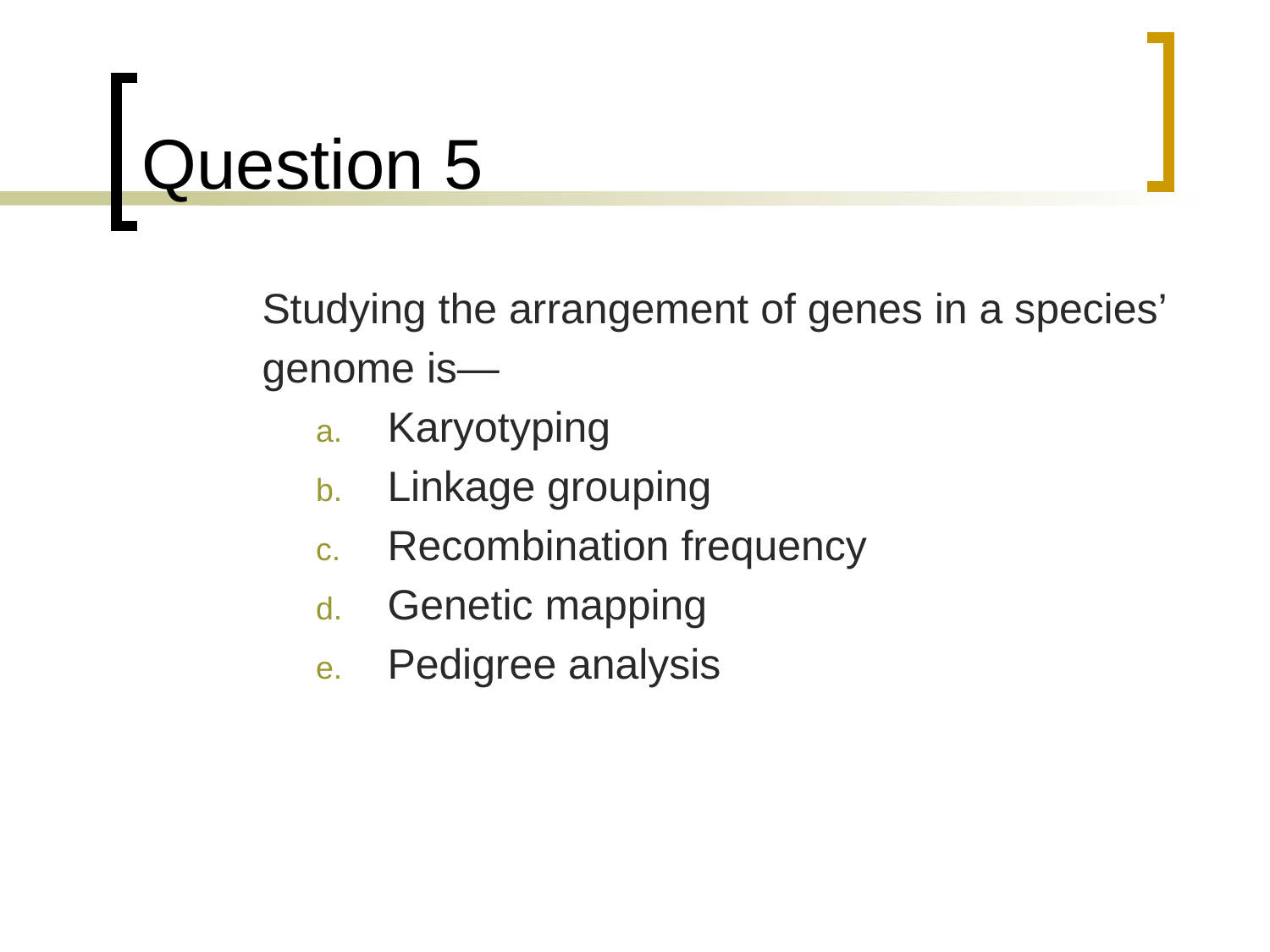

# Question 5
Studying the arrangement of genes in a species’
genome is—
Karyotyping
Linkage grouping
Recombination frequency
Genetic mapping
Pedigree analysis